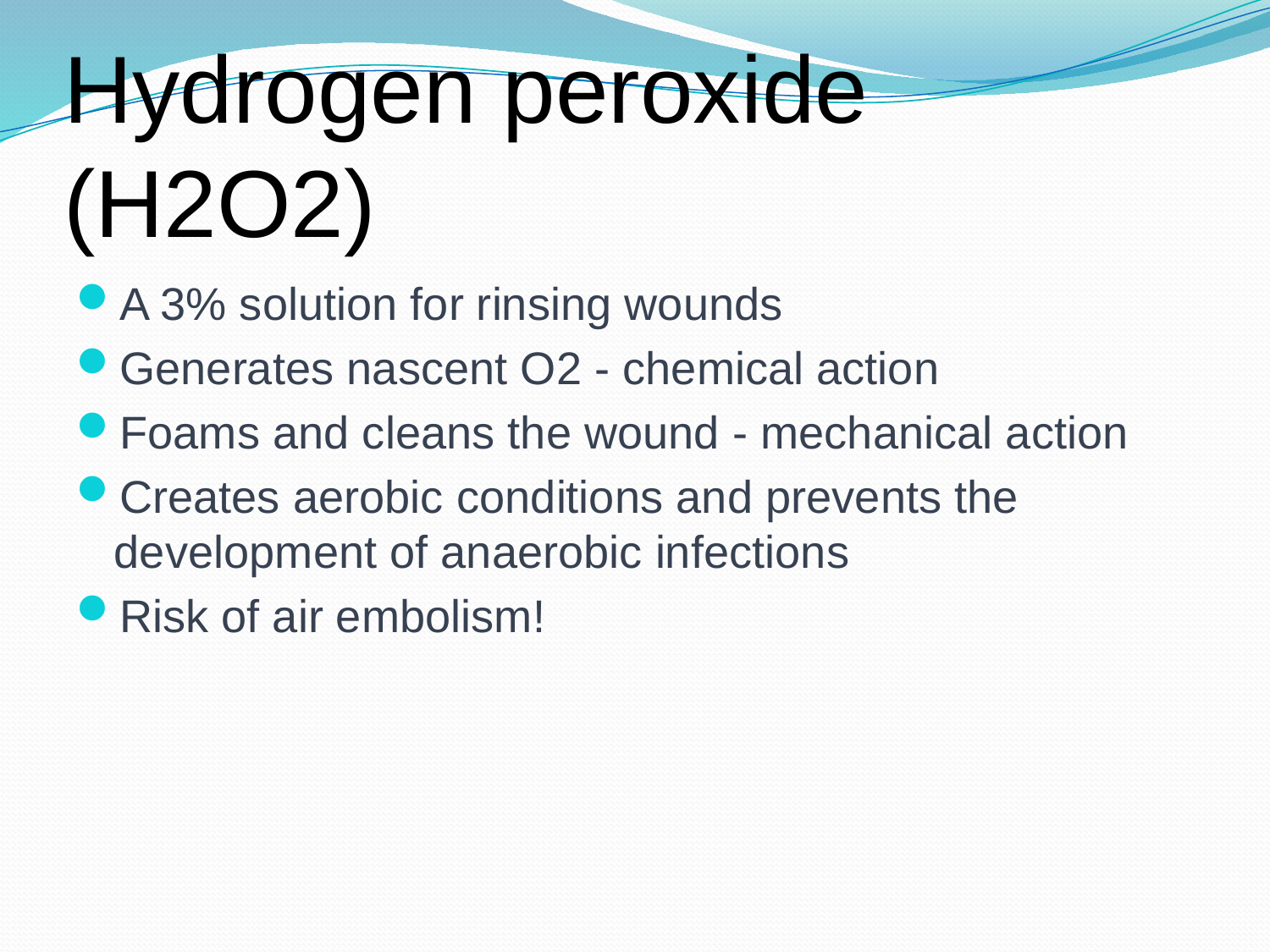

# Hydrogen peroxide (H2O2)
A 3% solution for rinsing wounds
Generates nascent O2 - chemical action
Foams and cleans the wound - mechanical action
Creates aerobic conditions and prevents the development of anaerobic infections
Risk of air embolism!